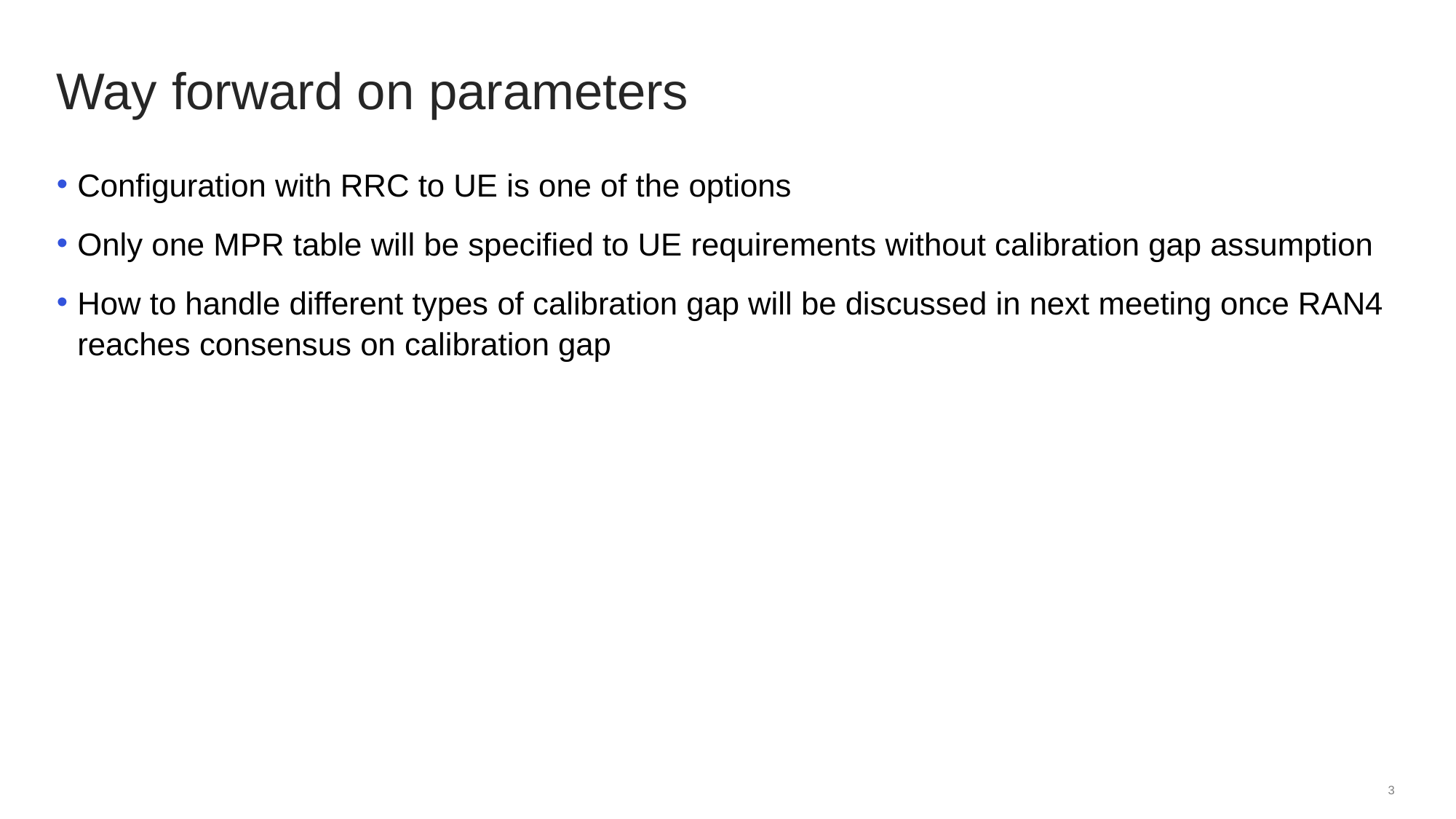

# Way forward on parameters
Configuration with RRC to UE is one of the options
Only one MPR table will be specified to UE requirements without calibration gap assumption
How to handle different types of calibration gap will be discussed in next meeting once RAN4 reaches consensus on calibration gap